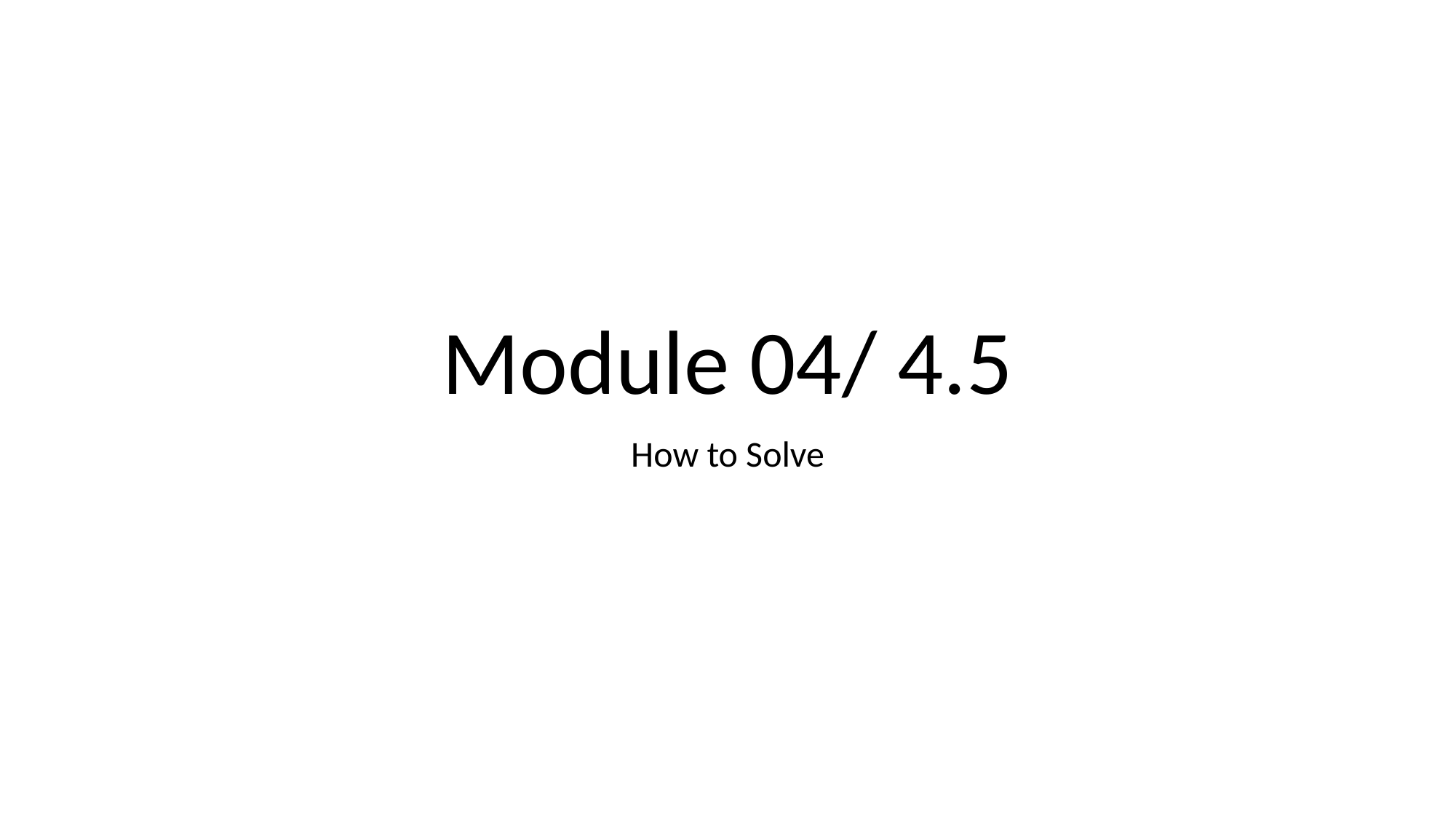

# Module 04/ 4.5
How to Solve